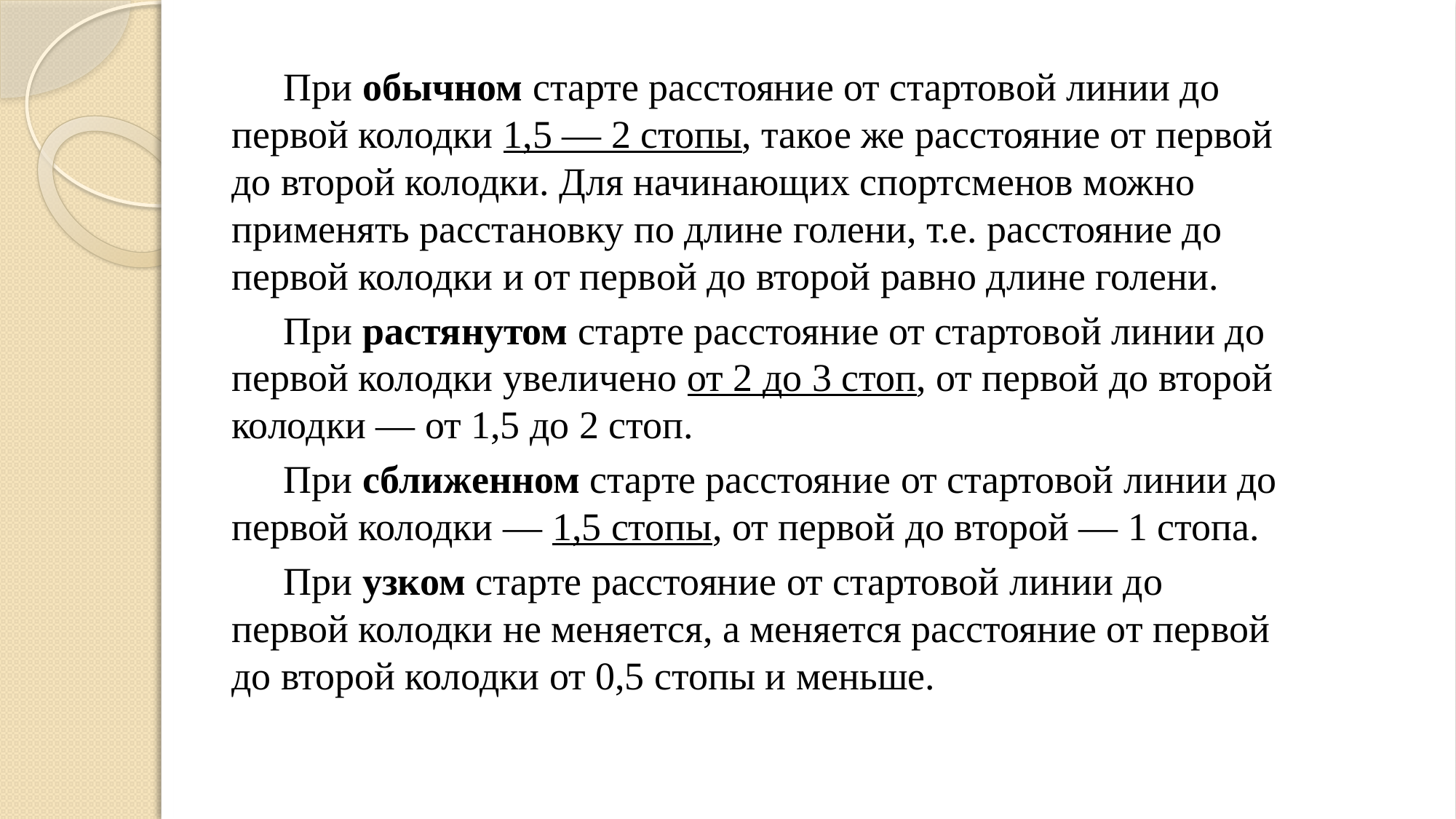

При обычном старте расстояние от стартовой линии до первой колодки 1,5 — 2 стопы, такое же расстояние от первой до второй колодки. Для начинающих спортсменов можно применять расстановку по длине голени, т.е. расстояние до первой колодки и от первой до второй равно длине голени.
При растянутом старте расстояние от стартовой линии до первой колодки увеличено от 2 до 3 стоп, от первой до второй колодки — от 1,5 до 2 стоп.
При сближенном старте расстояние от стартовой линии до первой колодки — 1,5 стопы, от первой до второй — 1 стопа.
При узком старте расстояние от стартовой линии до первой колодки не меняется, а меняется расстояние от первой до второй колодки от 0,5 стопы и меньше.